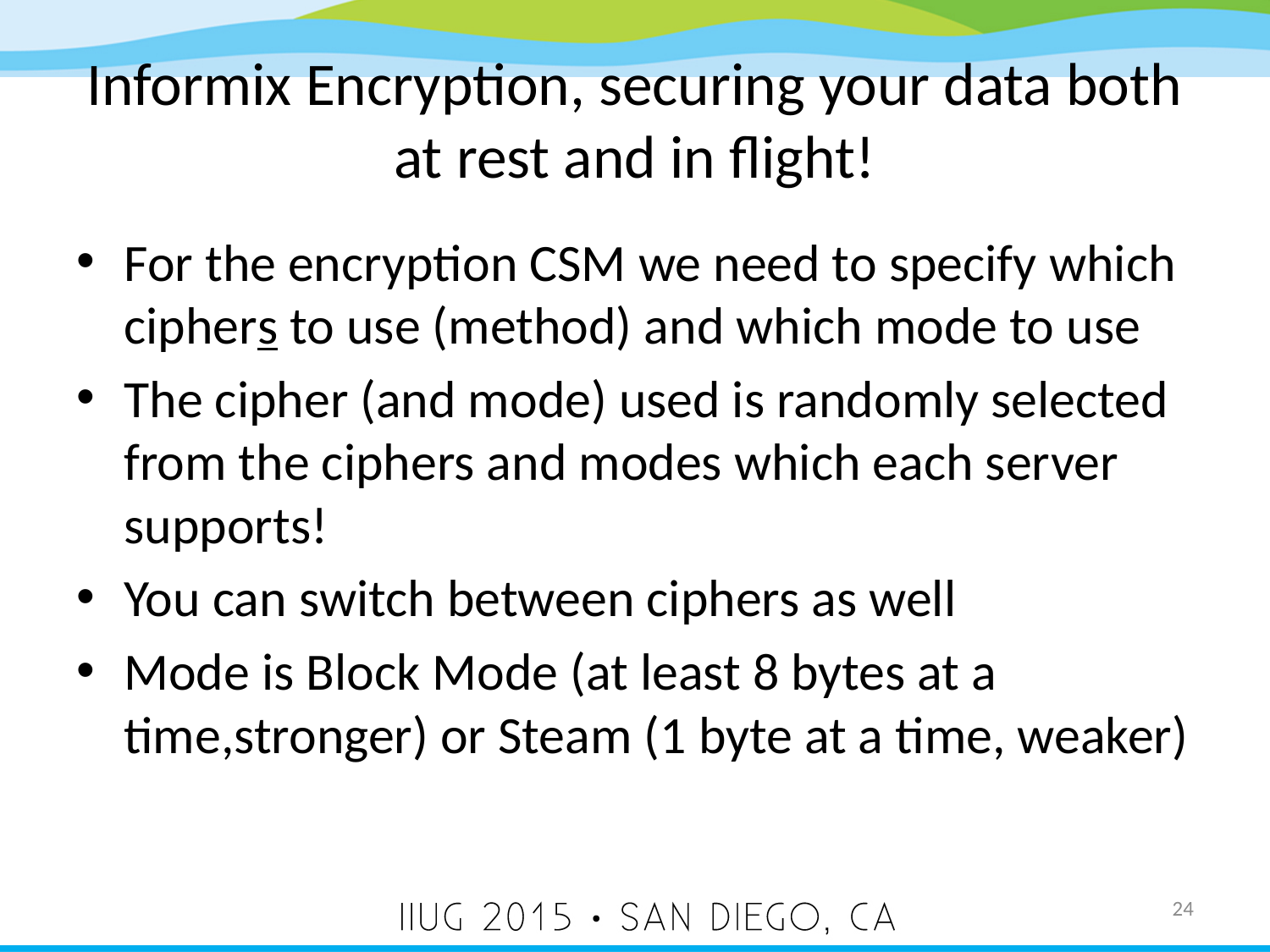

# Informix Encryption, securing your data both at rest and in flight!
For the encryption CSM we need to specify which ciphers to use (method) and which mode to use
The cipher (and mode) used is randomly selected from the ciphers and modes which each server supports!
You can switch between ciphers as well
Mode is Block Mode (at least 8 bytes at a time,stronger) or Steam (1 byte at a time, weaker)
24